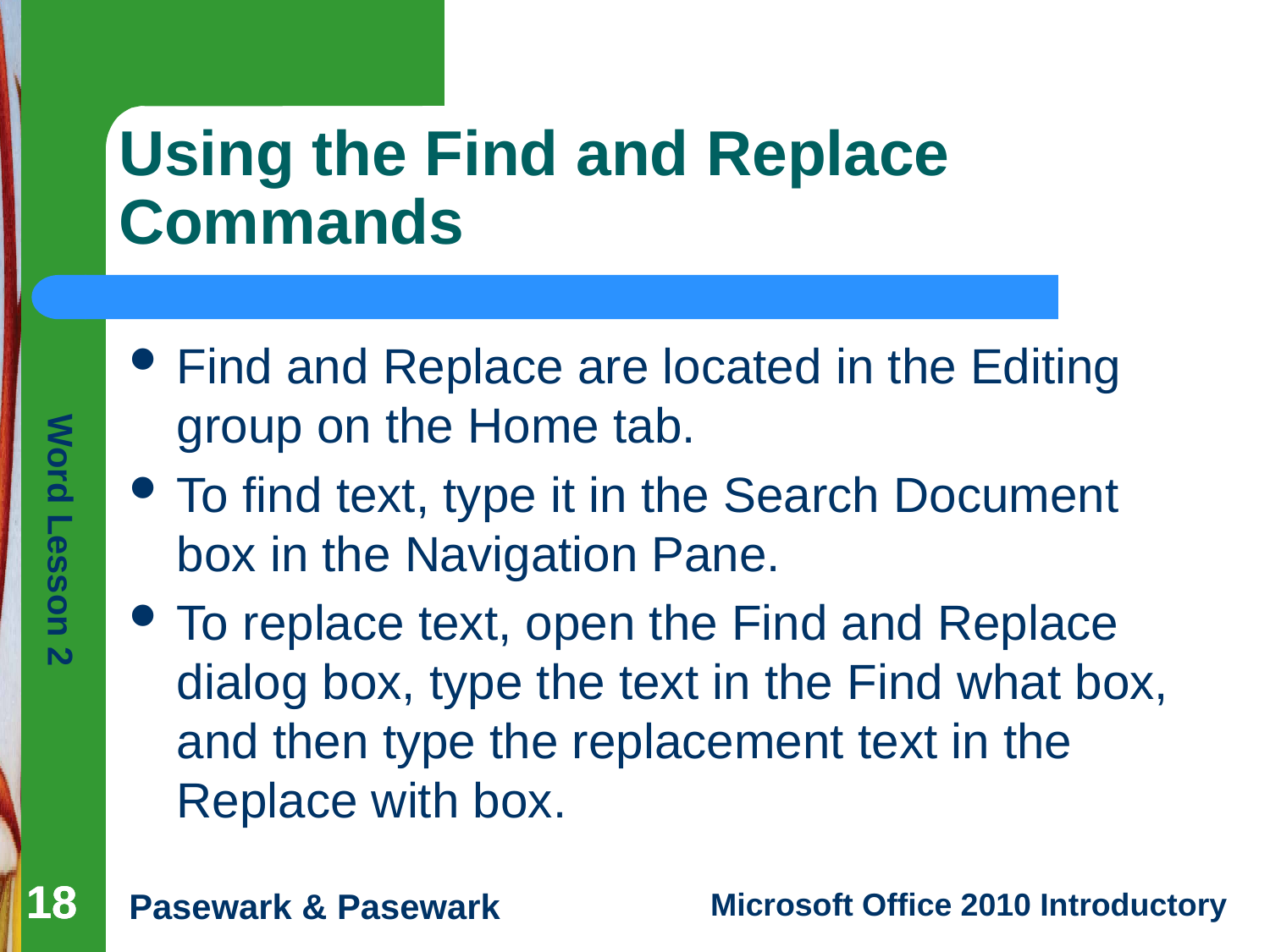

# Using the Find and Replace Commands
Find and Replace are located in the Editing group on the Home tab.
To find text, type it in the Search Document box in the Navigation Pane.
To replace text, open the Find and Replace dialog box, type the text in the Find what box, and then type the replacement text in the Replace with box.

18
18
18